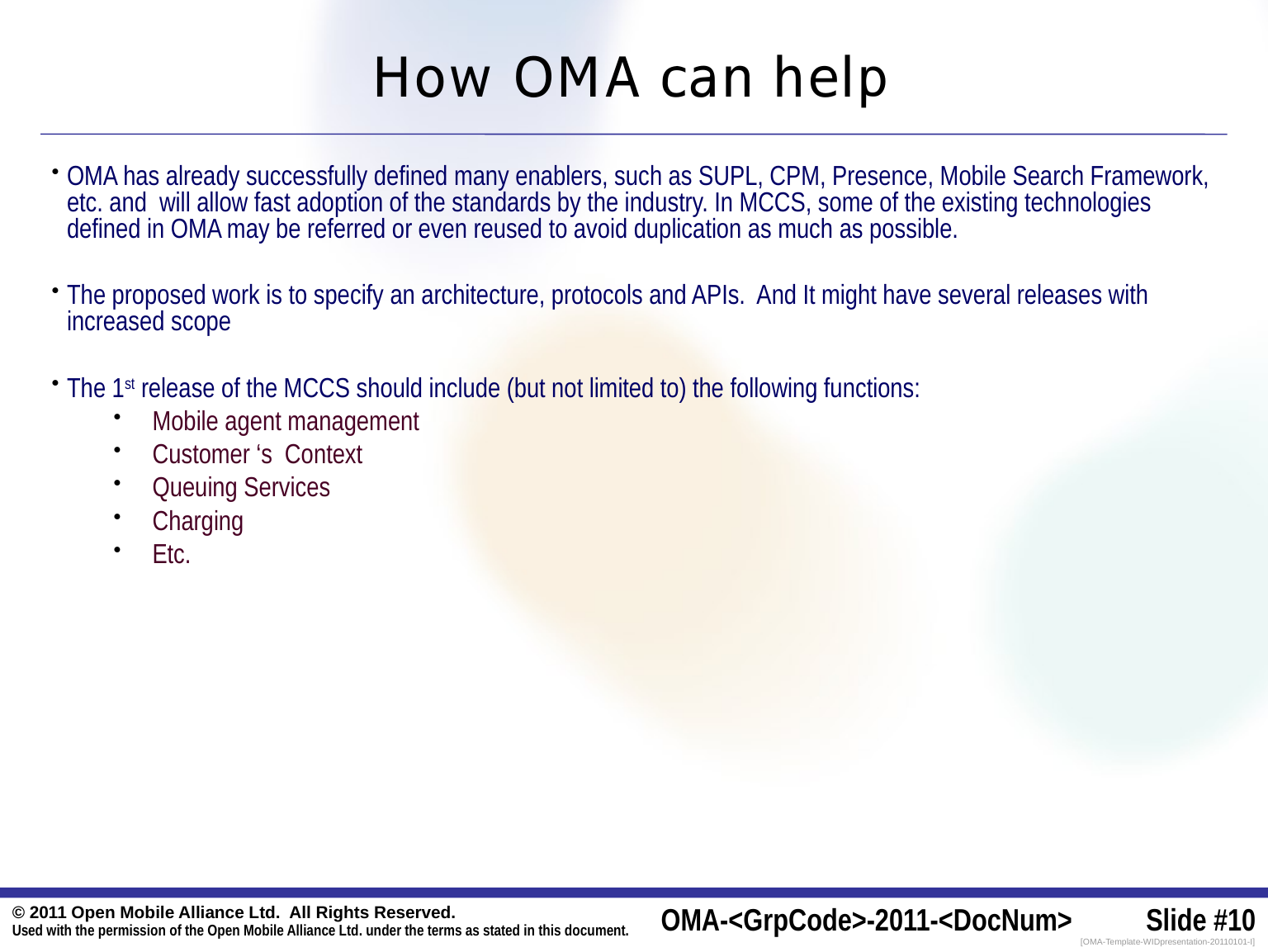

# How OMA can help
OMA has already successfully defined many enablers, such as SUPL, CPM, Presence, Mobile Search Framework, etc. and  will allow fast adoption of the standards by the industry. In MCCS, some of the existing technologies defined in OMA may be referred or even reused to avoid duplication as much as possible.

The proposed work is to specify an architecture, protocols and APIs.  And It might have several releases with increased scope

The 1st release of the MCCS should include (but not limited to) the following functions:
Mobile agent management
Customer ‘s  Context
Queuing Services
Charging
Etc.